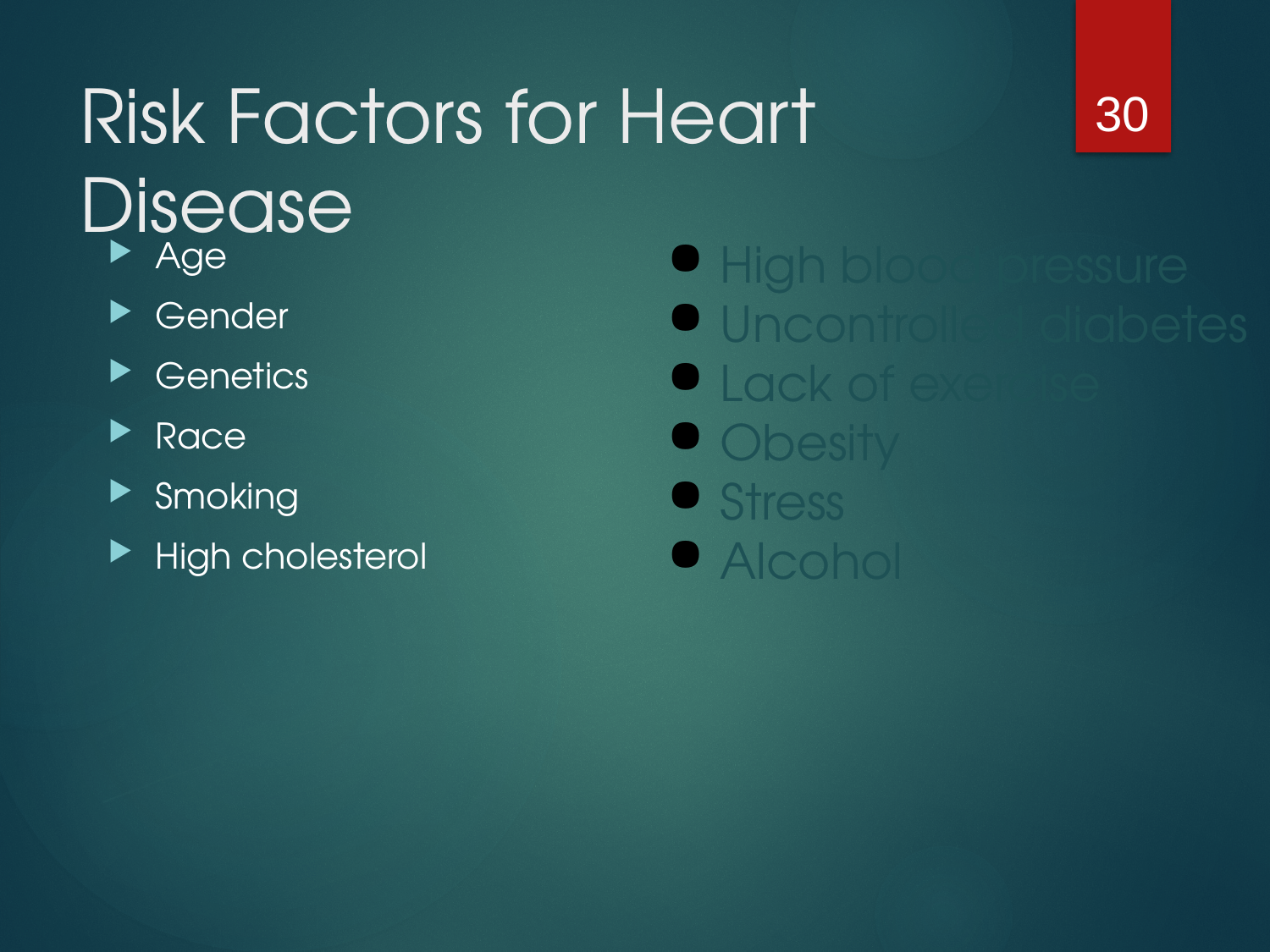

30
# Risk Factors for Heart Disease
Age
Gender
Genetics
Race
Smoking
High cholesterol
High blood pressure
Uncontrolled diabetes
Lack of exercise
Obesity
Stress
Alcohol